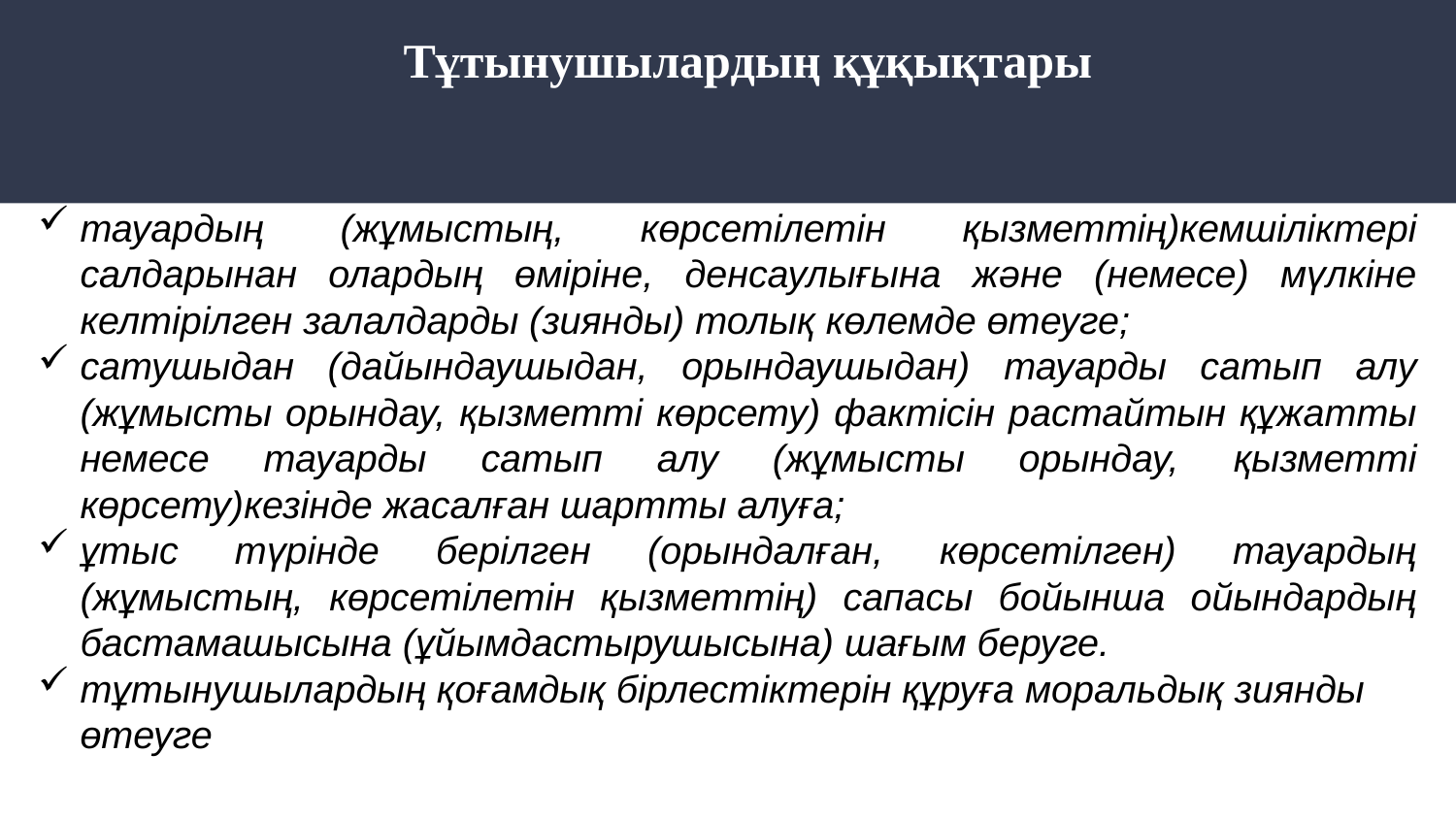

Тұтынушылардың құқықтары
тауардың (жұмыстың, көрсетілетін қызметтің)кемшіліктері салдарынан олардың өміріне, денсаулығына және (немесе) мүлкіне келтірілген залалдарды (зиянды) толық көлемде өтеуге;
сатушыдан (дайындаушыдан, орындаушыдан) тауарды сатып алу (жұмысты орындау, қызметті көрсету) фактісін растайтын құжатты немесе тауарды сатып алу (жұмысты орындау, қызметті көрсету)кезінде жасалған шартты алуға;
ұтыс түрінде берілген (орындалған, көрсетілген) тауардың (жұмыстың, көрсетілетін қызметтің) сапасы бойынша ойындардың бастамашысына (ұйымдастырушысына) шағым беруге.
тұтынушылардың қоғамдық бірлестіктерін құруға моральдық зиянды өтеуге
#